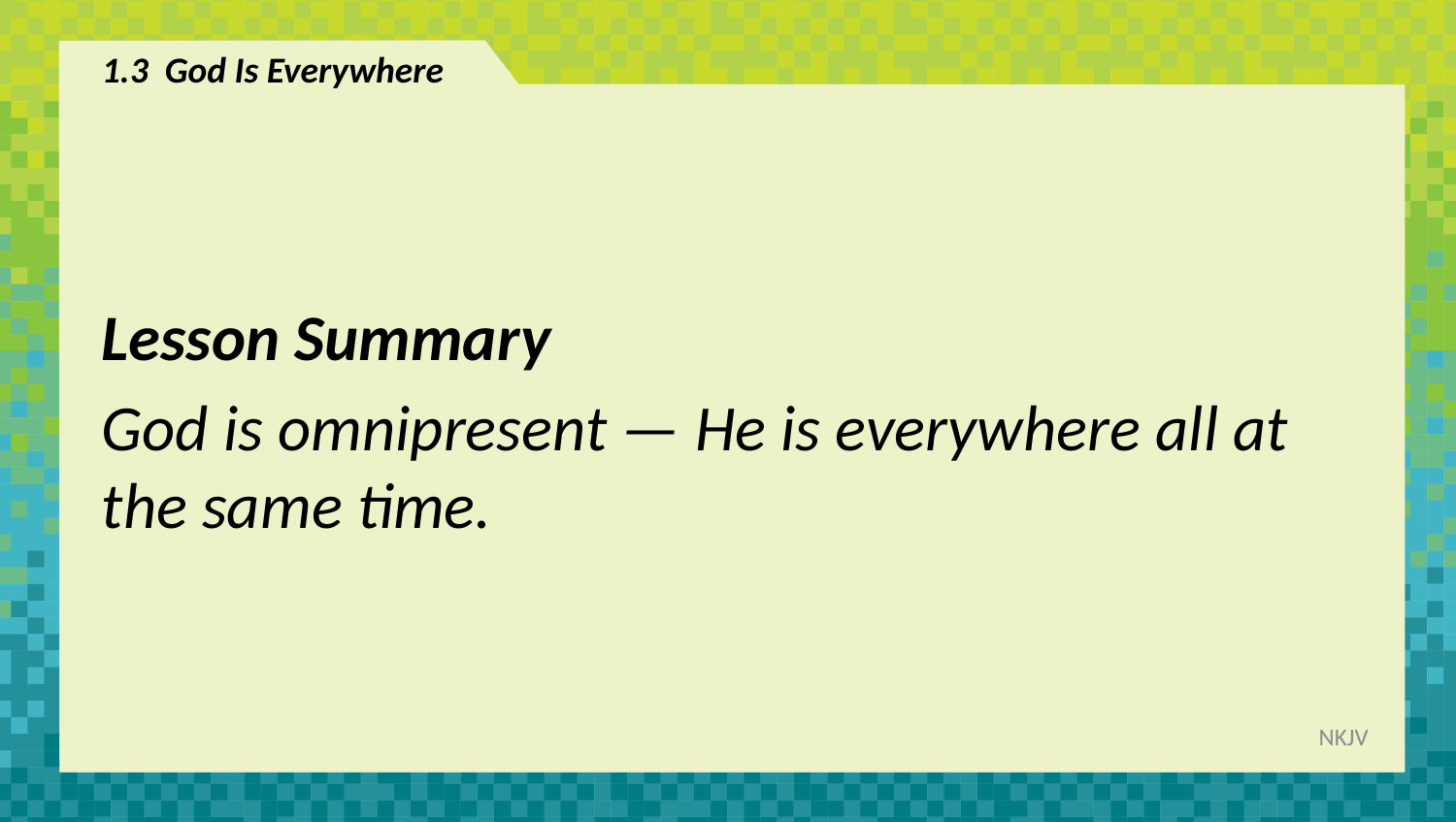

# 1.3  God Is Everywhere
Lesson Summary
God is omnipresent — He is everywhere all at the same time.
NKJV